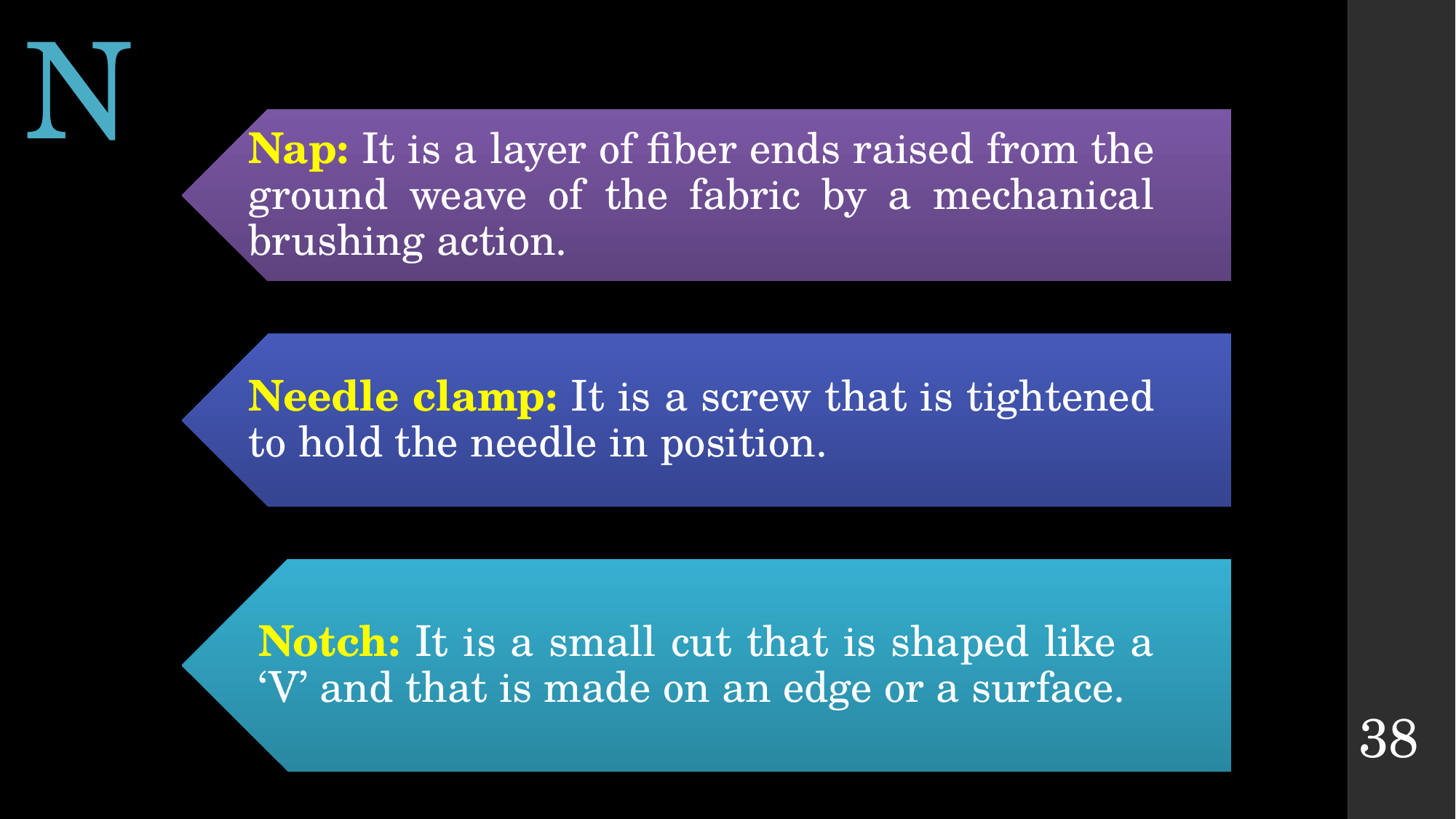

N
Nap: It is a layer of fiber ends raised from the ground weave of the fabric by a mechanical brushing action.
Needle clamp: It is a screw that is tightened to hold the needle in position.
Notch: It is a small cut that is shaped like a ‘V’ and that is made on an edge or a surface.
38